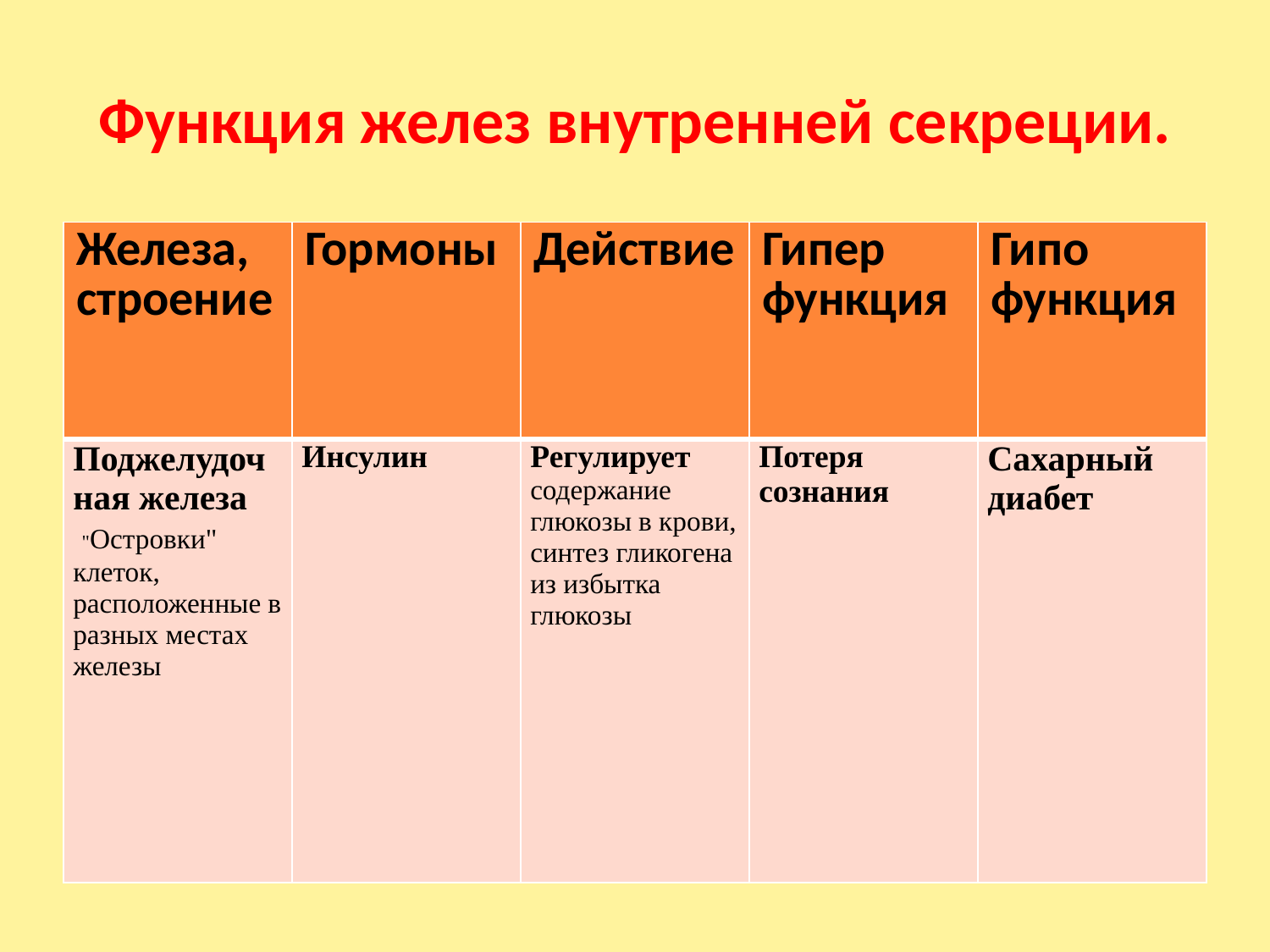

# Функция желез внутренней секреции.
| Железа, строение | Гормоны | Действие | Гипер функция | Гипо функция |
| --- | --- | --- | --- | --- |
| Поджелудочная железа "Островки" клеток, расположенные в разных местах железы | Инсулин | Регулирует содержание глюкозы в крови, синтез гликогена из избытка глюкозы | Потеря сознания | Сахарный диабет |